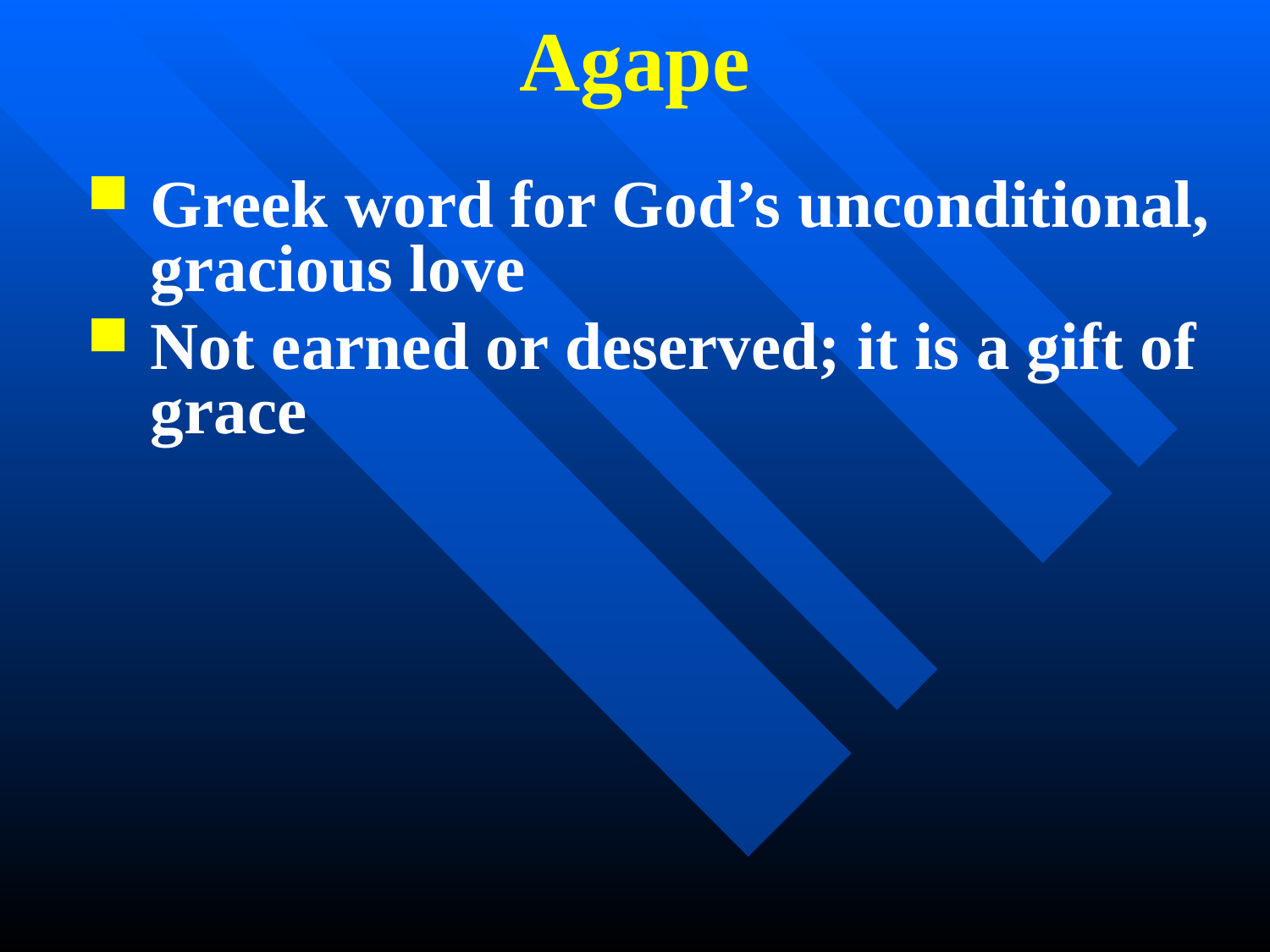

Agape
Greek word for God’s unconditional, gracious love
Not earned or deserved; it is a gift of grace